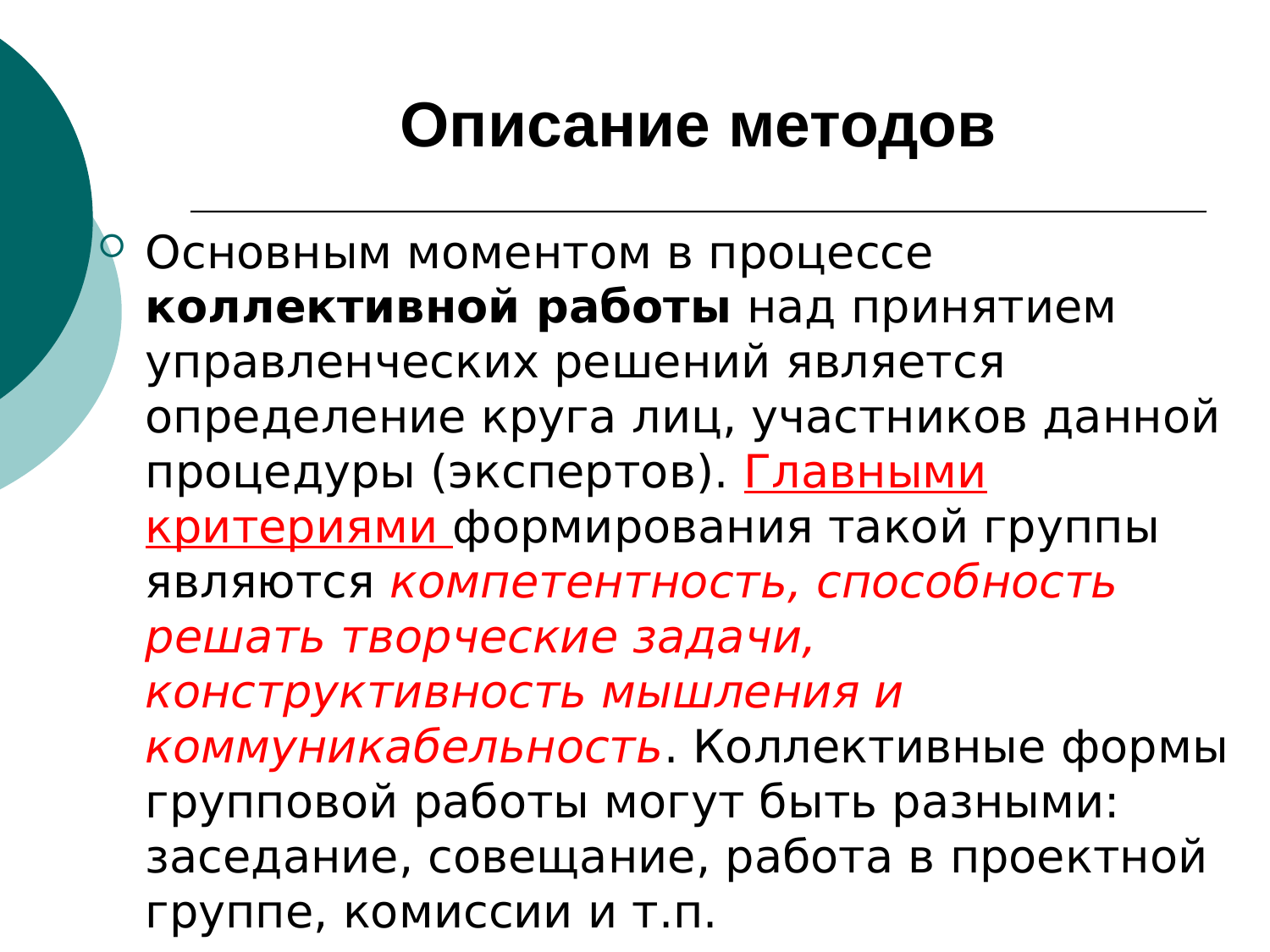

# Описание методов
Основным моментом в процессе коллективной работы над принятием управленческих решений является определение круга лиц, участников данной процедуры (экспертов). Главными критериями формирования такой группы являются компетентность, способность решать творческие задачи, конструктивность мышления и коммуникабельность. Коллективные формы групповой работы могут быть разными: заседание, совещание, работа в проектной группе, комиссии и т.п.